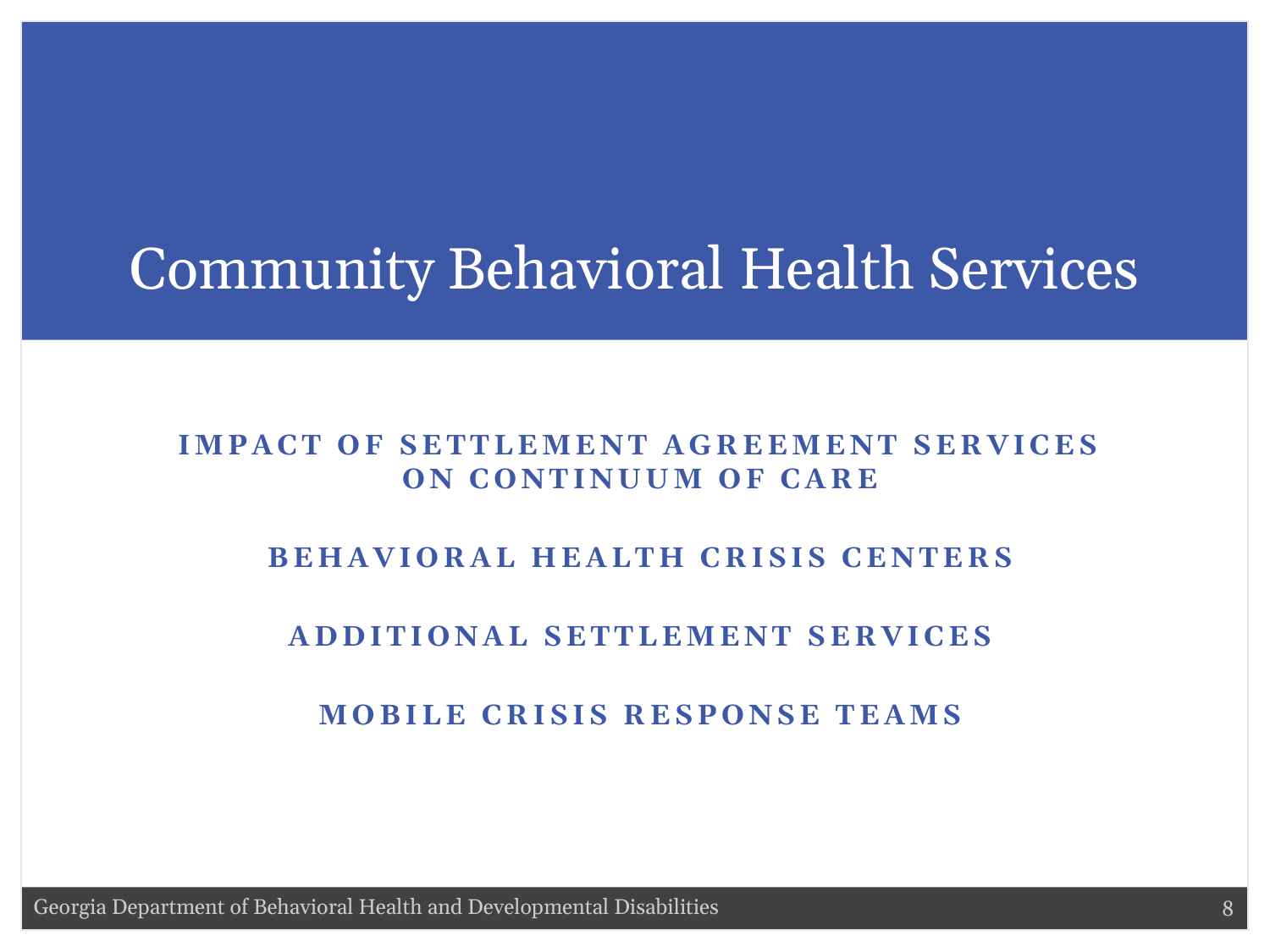

# Community Behavioral Health Services

Impact of Settlement Agreement Services on Continuum of Care

Behavioral Health Crisis Centers

Additional Settlement Services

Mobile Crisis Response Teams